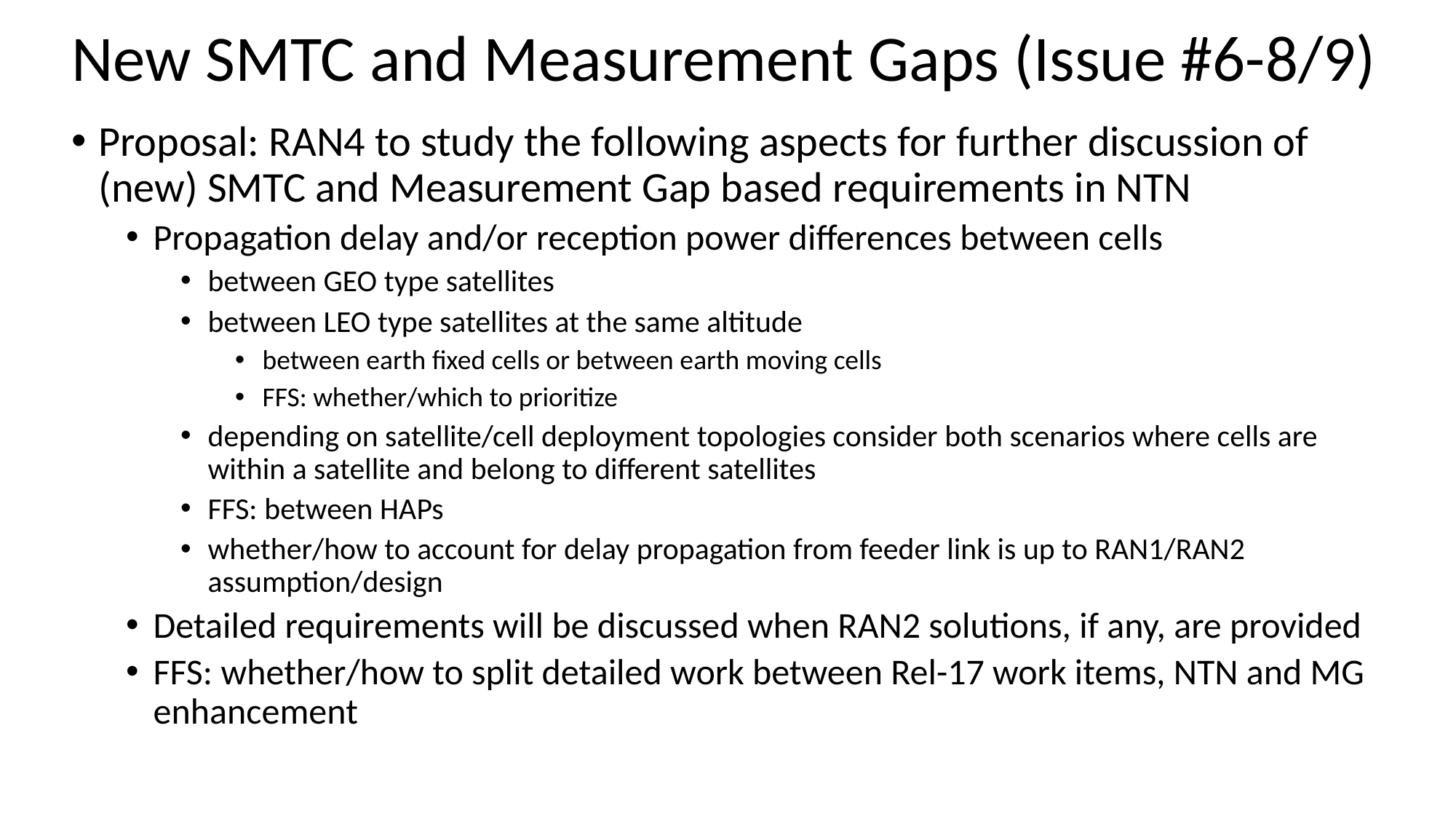

# New SMTC and Measurement Gaps (Issue #6-8/9)
Proposal: RAN4 to study the following aspects for further discussion of (new) SMTC and Measurement Gap based requirements in NTN
Propagation delay and/or reception power differences between cells
between GEO type satellites
between LEO type satellites at the same altitude
between earth fixed cells or between earth moving cells
FFS: whether/which to prioritize
depending on satellite/cell deployment topologies consider both scenarios where cells are within a satellite and belong to different satellites
FFS: between HAPs
whether/how to account for delay propagation from feeder link is up to RAN1/RAN2 assumption/design
Detailed requirements will be discussed when RAN2 solutions, if any, are provided
FFS: whether/how to split detailed work between Rel-17 work items, NTN and MG enhancement